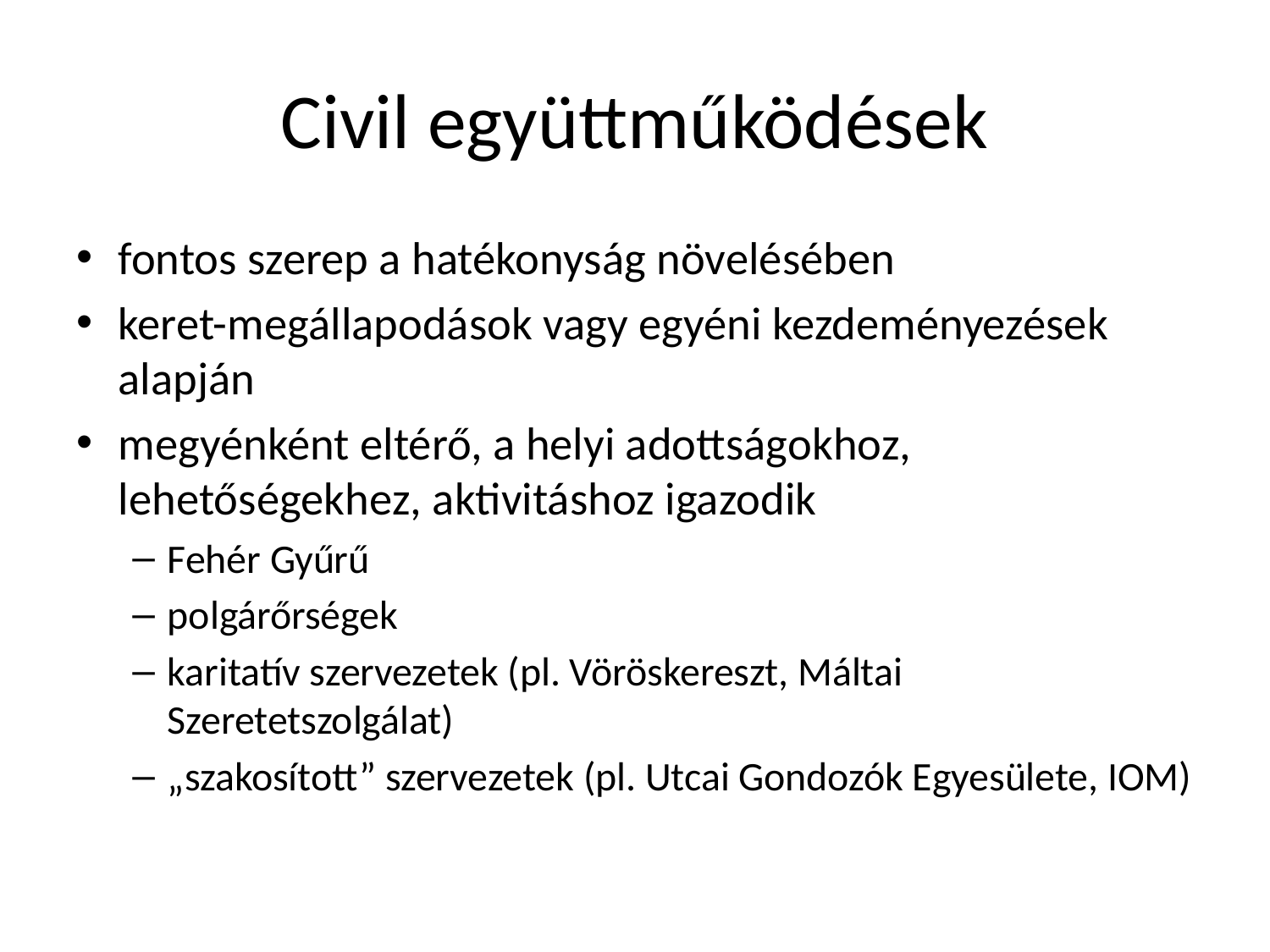

# Civil együttműködések
fontos szerep a hatékonyság növelésében
keret-megállapodások vagy egyéni kezdeményezések alapján
megyénként eltérő, a helyi adottságokhoz, lehetőségekhez, aktivitáshoz igazodik
Fehér Gyűrű
polgárőrségek
karitatív szervezetek (pl. Vöröskereszt, Máltai Szeretetszolgálat)
„szakosított” szervezetek (pl. Utcai Gondozók Egyesülete, IOM)